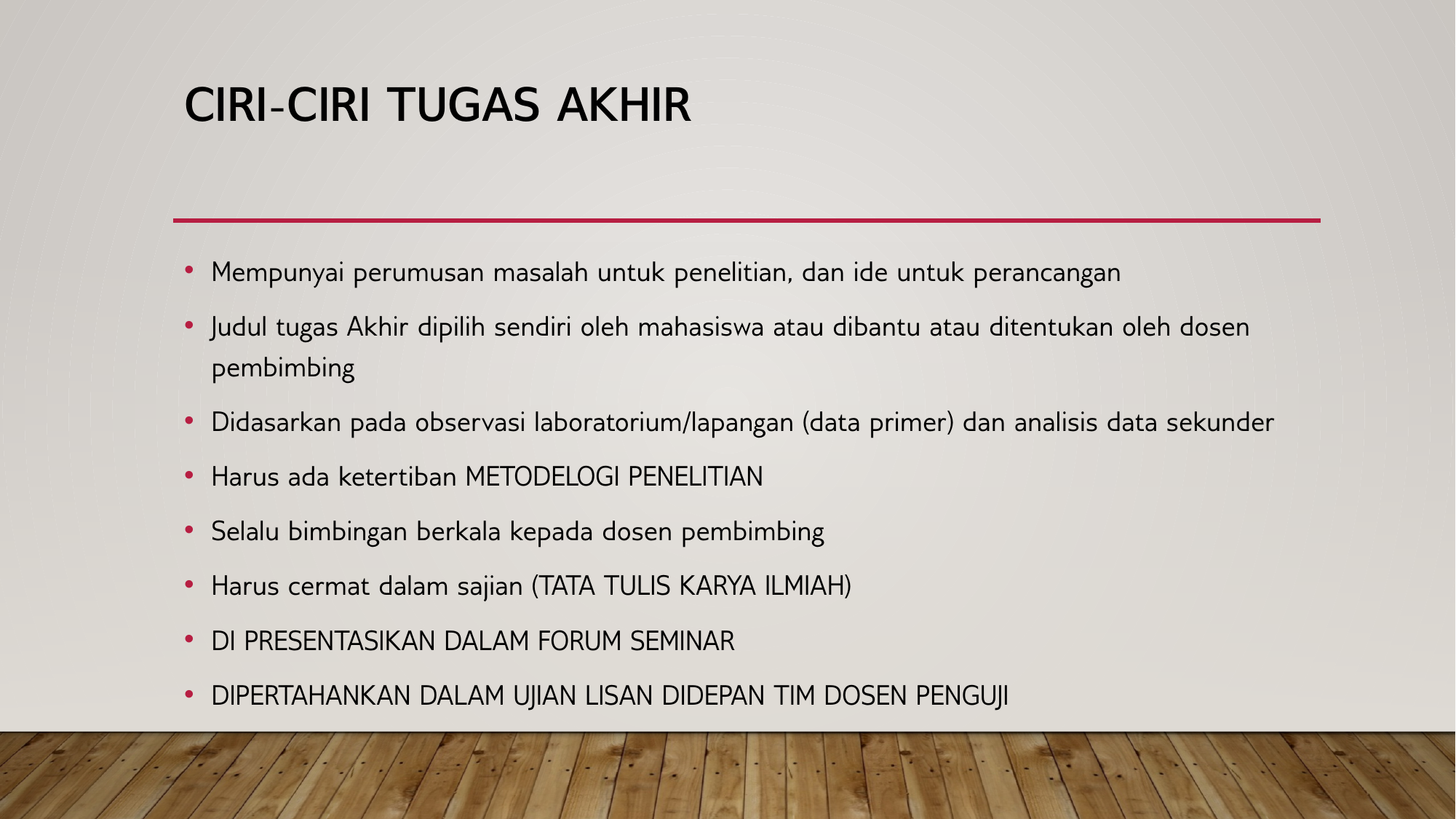

# CIRI-CIRI TUGAS AKHIR
Mempunyai perumusan masalah untuk penelitian, dan ide untuk perancangan
Judul tugas Akhir dipilih sendiri oleh mahasiswa atau dibantu atau ditentukan oleh dosen pembimbing
Didasarkan pada observasi laboratorium/lapangan (data primer) dan analisis data sekunder
Harus ada ketertiban METODELOGI PENELITIAN
Selalu bimbingan berkala kepada dosen pembimbing
Harus cermat dalam sajian (TATA TULIS KARYA ILMIAH)
DI PRESENTASIKAN DALAM FORUM SEMINAR
DIPERTAHANKAN DALAM UJIAN LISAN DIDEPAN TIM DOSEN PENGUJI